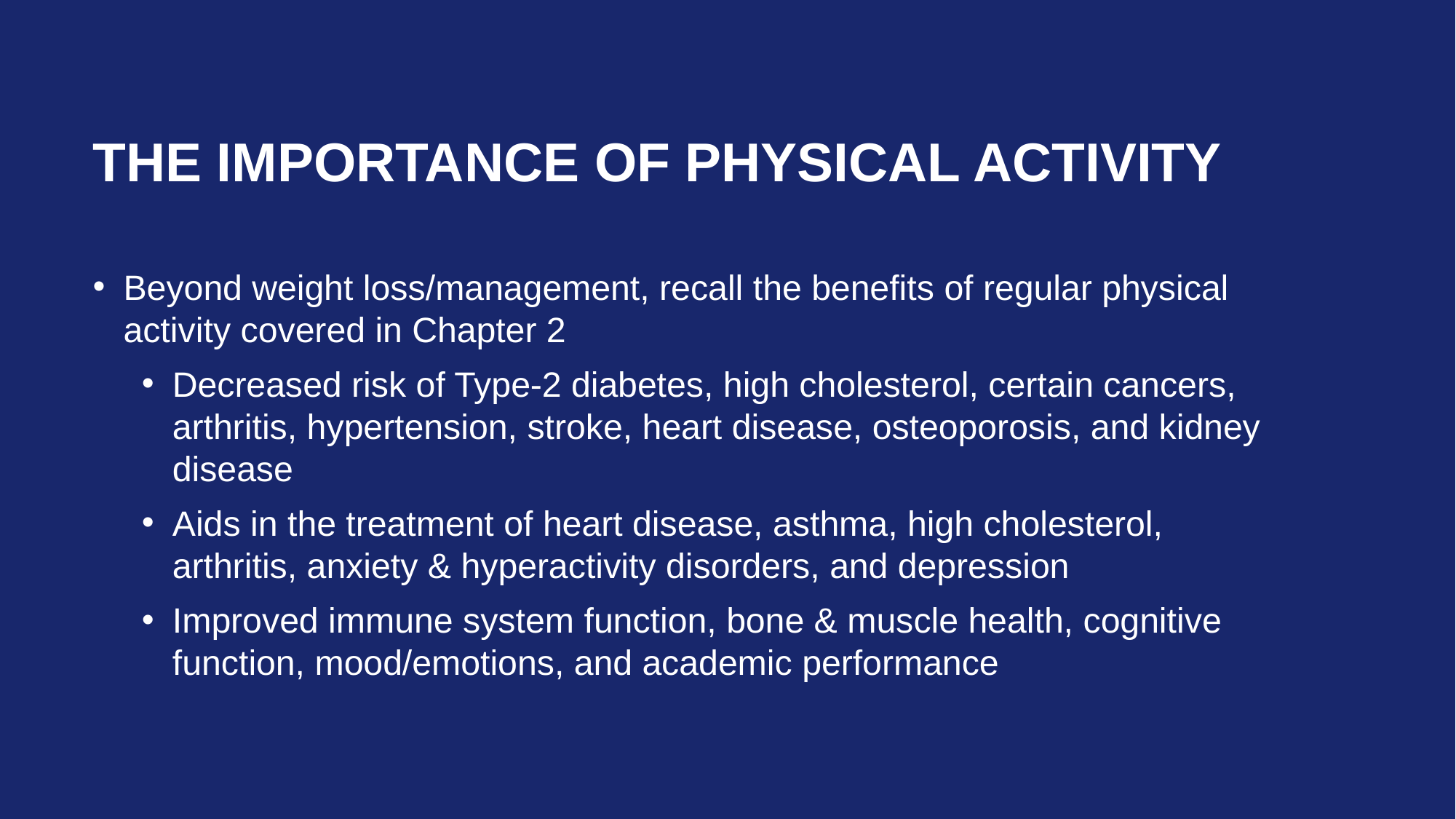

# The importance of physical activity
Beyond weight loss/management, recall the benefits of regular physical activity covered in Chapter 2
Decreased risk of Type-2 diabetes, high cholesterol, certain cancers, arthritis, hypertension, stroke, heart disease, osteoporosis, and kidney disease
Aids in the treatment of heart disease, asthma, high cholesterol, arthritis, anxiety & hyperactivity disorders, and depression
Improved immune system function, bone & muscle health, cognitive function, mood/emotions, and academic performance